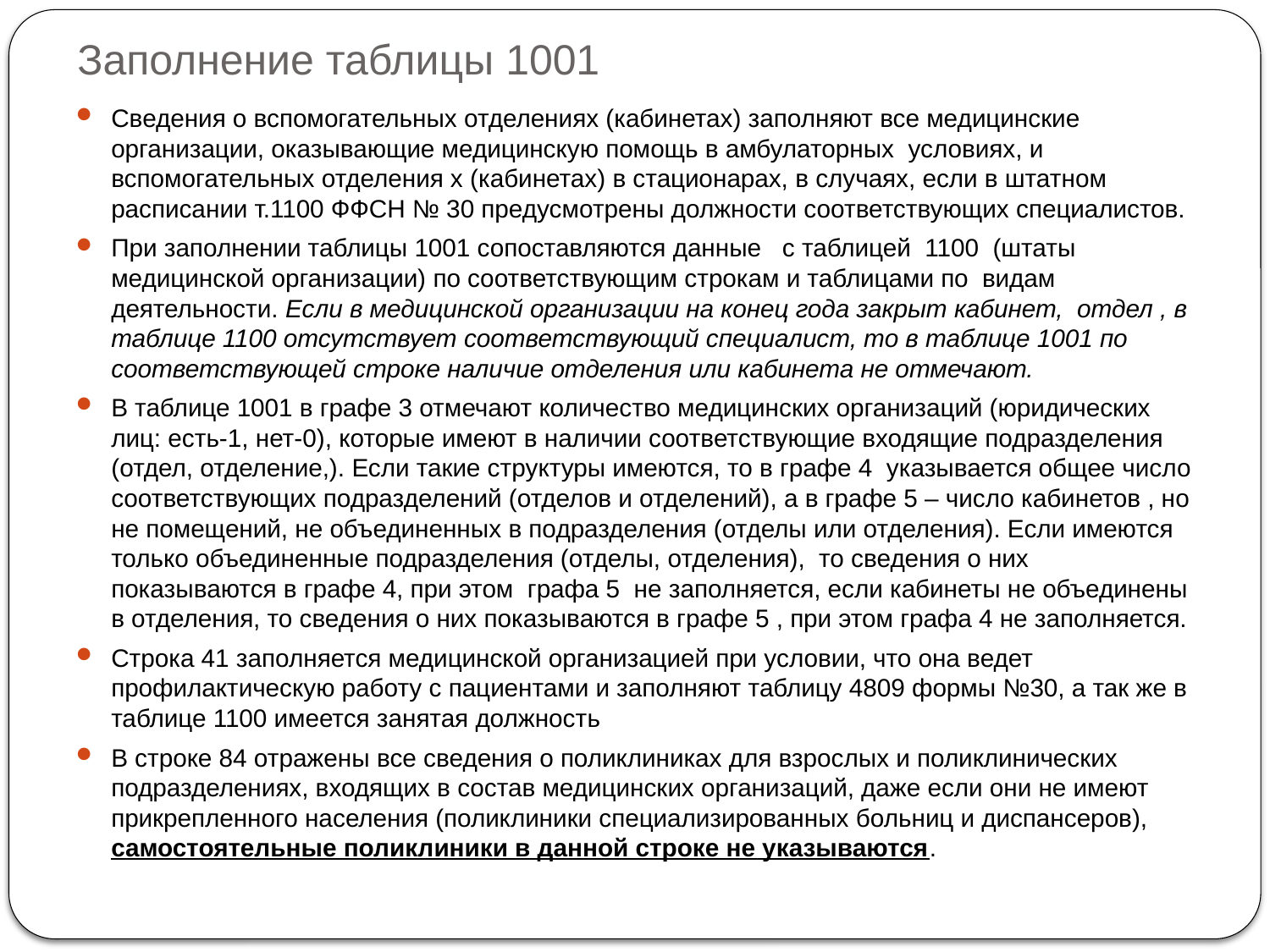

# Заполнение таблицы 1001
Сведения о вспомогательных отделениях (кабинетах) заполняют все медицинские организации, оказывающие медицинскую помощь в амбулаторных  условиях, и вспомогательных отделения х (кабинетах) в стационарах, в случаях, если в штатном расписании т.1100 ФФСН № 30 предусмотрены должности соответствующих специалистов.
При заполнении таблицы 1001 сопоставляются данные   с таблицей  1100  (штаты медицинской организации) по соответствующим строкам и таблицами по  видам  деятельности. Если в медицинской организации на конец года закрыт кабинет,  отдел , в таблице 1100 отсутствует соответствующий специалист, то в таблице 1001 по соответствующей строке наличие отделения или кабинета не отмечают.
В таблице 1001 в графе 3 отмечают количество медицинских организаций (юридических лиц: есть-1, нет-0), которые имеют в наличии соответствующие входящие подразделения (отдел, отделение,). Если такие структуры имеются, то в графе 4  указывается общее число соответствующих подразделений (отделов и отделений), а в графе 5 – число кабинетов , но не помещений, не объединенных в подразделения (отделы или отделения). Если имеются только объединенные подразделения (отделы, отделения),  то сведения о них показываются в графе 4, при этом  графа 5  не заполняется, если кабинеты не объединены в отделения, то сведения о них показываются в графе 5 , при этом графа 4 не заполняется.
Строка 41 заполняется медицинской организацией при условии, что она ведет профилактическую работу с пациентами и заполняют таблицу 4809 формы №30, а так же в таблице 1100 имеется занятая должность
В строке 84 отражены все сведения о поликлиниках для взрослых и поликлинических подразделениях, входящих в состав медицинских организаций, даже если они не имеют прикрепленного населения (поликлиники специализированных больниц и диспансеров), самостоятельные поликлиники в данной строке не указываются.